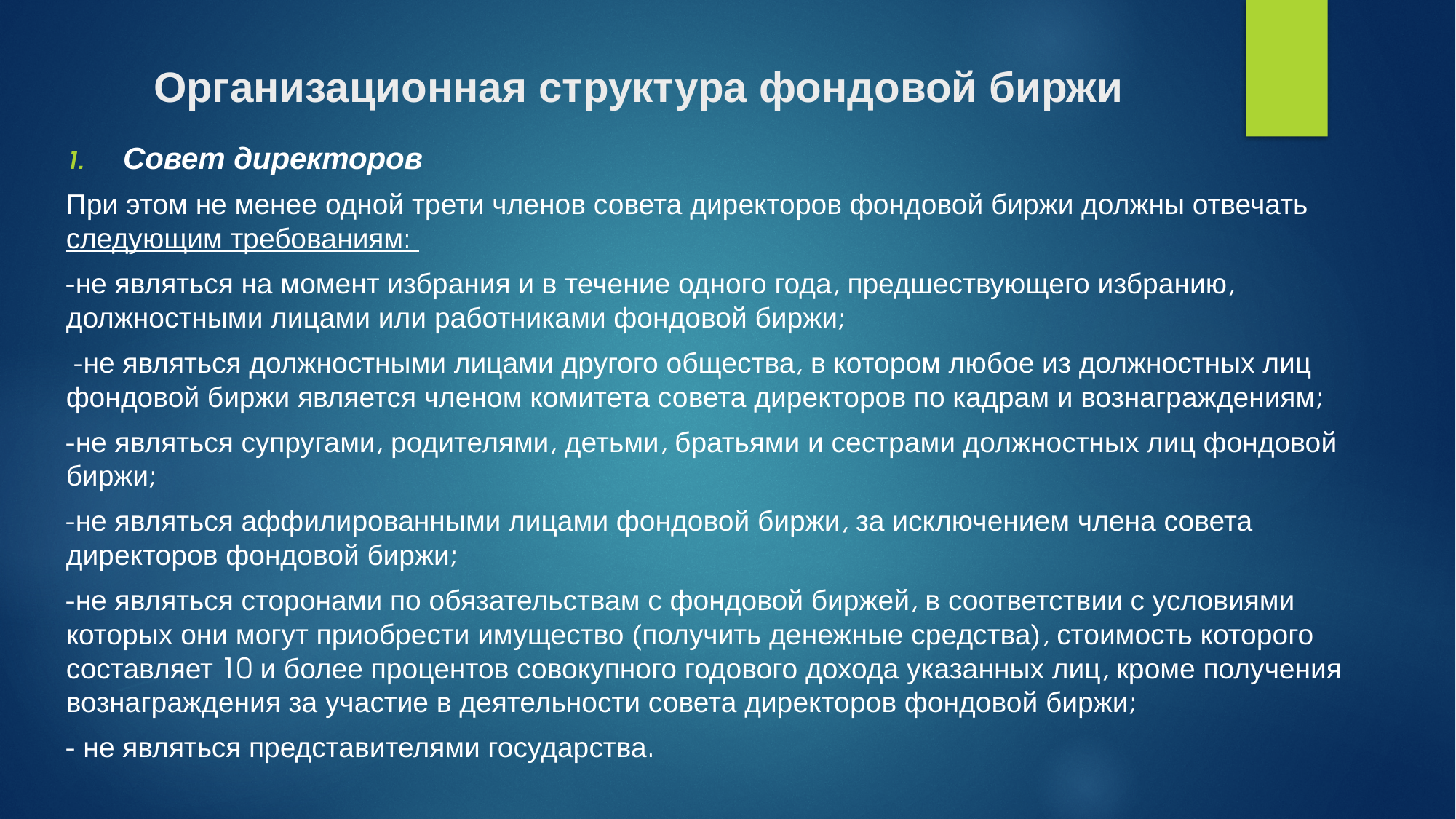

# Организационная структура фондовой биржи
Совет директоров
При этом не менее одной трети членов совета директоров фондовой биржи должны отвечать следующим требованиям:
-не являться на момент избрания и в течение одного года, предшествующего избранию, должностными лицами или работниками фондовой биржи;
 -не являться должностными лицами другого общества, в котором любое из должностных лиц фондовой биржи является членом комитета совета директоров по кадрам и вознаграждениям;
-не являться супругами, родителями, детьми, братьями и сестрами должностных лиц фондовой биржи;
-не являться аффилированными лицами фондовой биржи, за исключением члена совета директоров фондовой биржи;
-не являться сторонами по обязательствам с фондовой биржей, в соответствии с условиями которых они могут приобрести имущество (получить денежные средства), стоимость которого составляет 10 и более процентов совокупного годового дохода указанных лиц, кроме получения вознаграждения за участие в деятельности совета директоров фондовой биржи;
- не являться представителями государства.